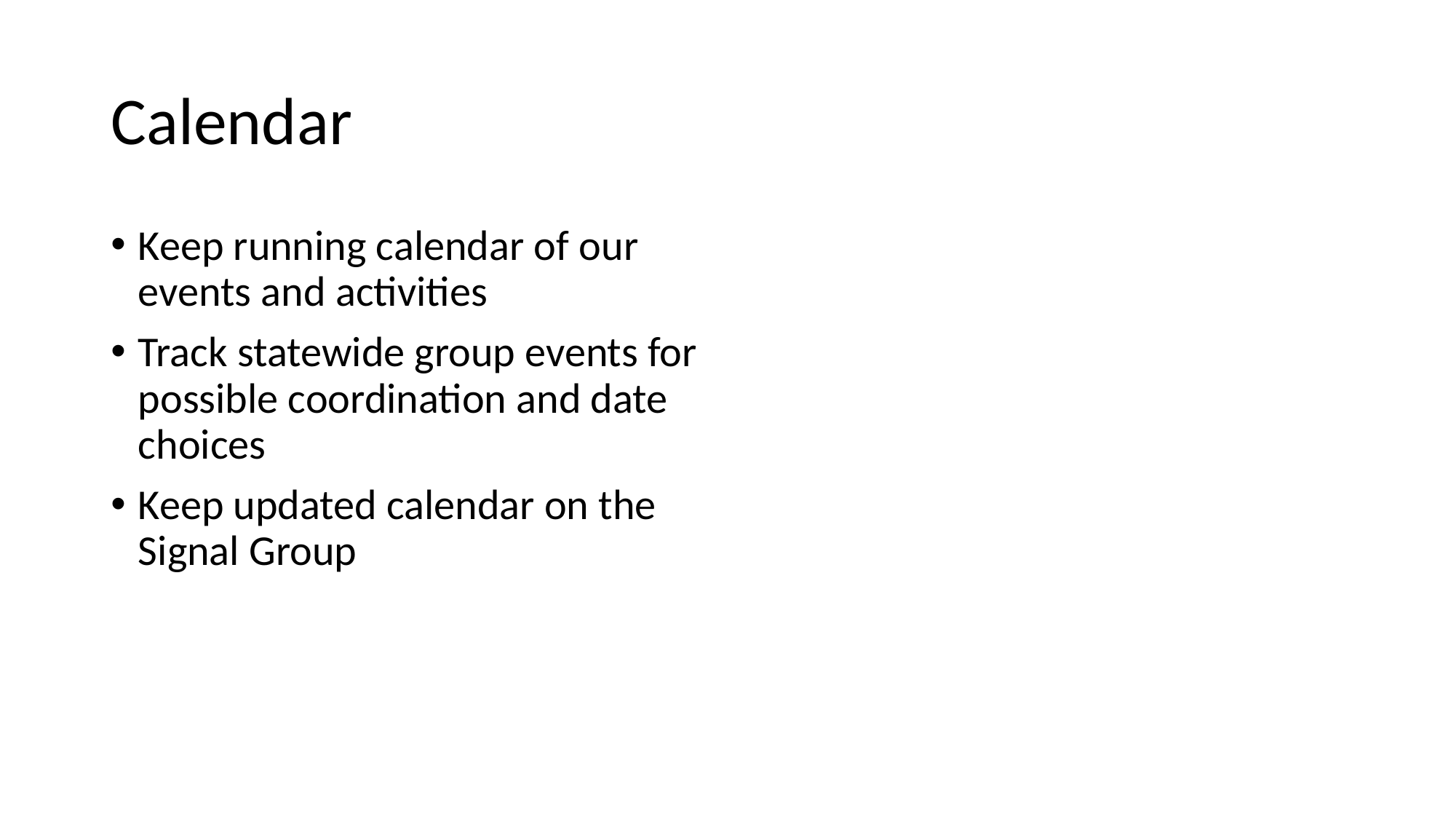

# Calendar
Keep running calendar of our events and activities
Track statewide group events for possible coordination and date choices
Keep updated calendar on the Signal Group